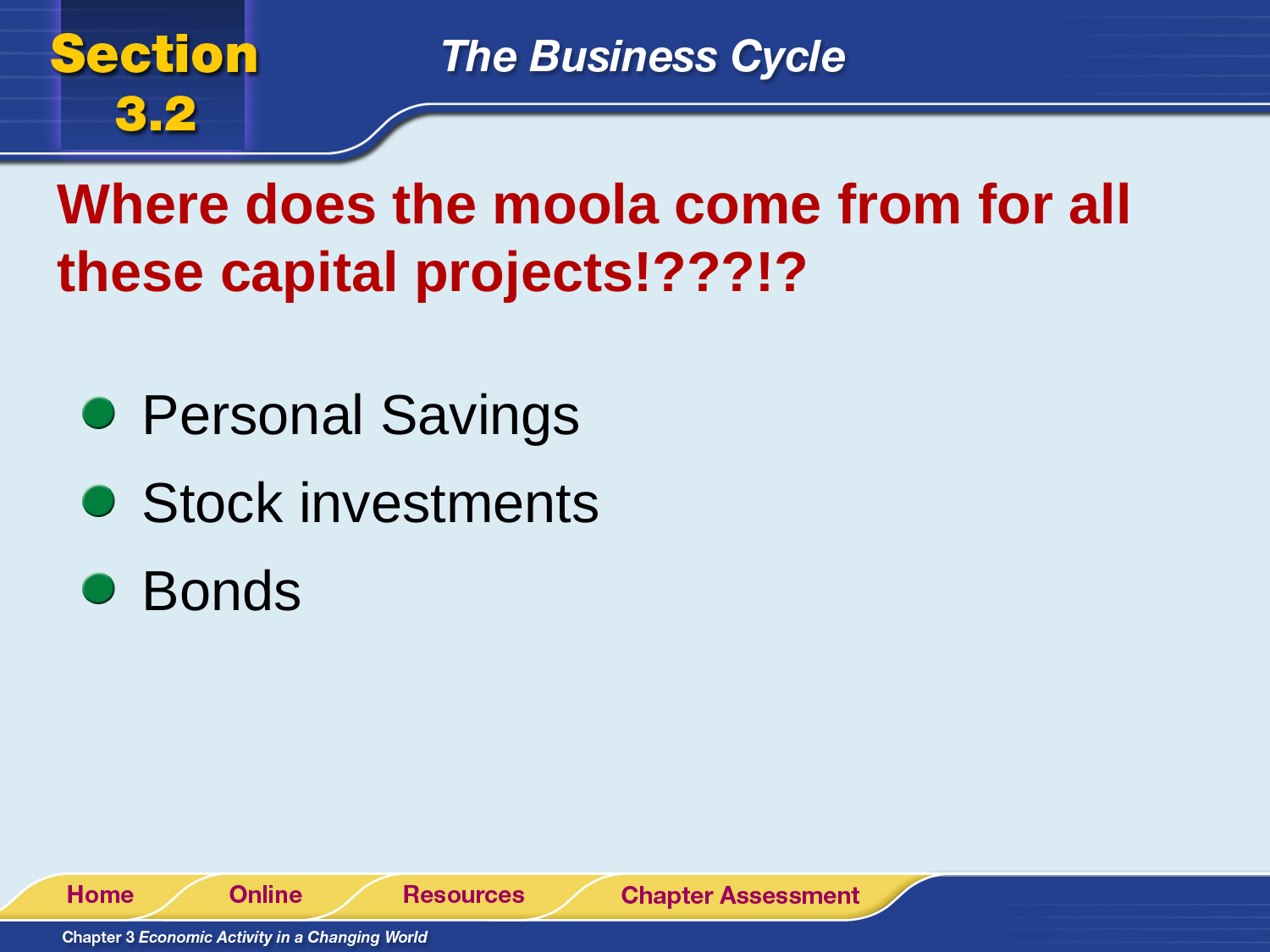

# Where does the moola come from for all these capital projects!???!?
Personal Savings
Stock investments
Bonds